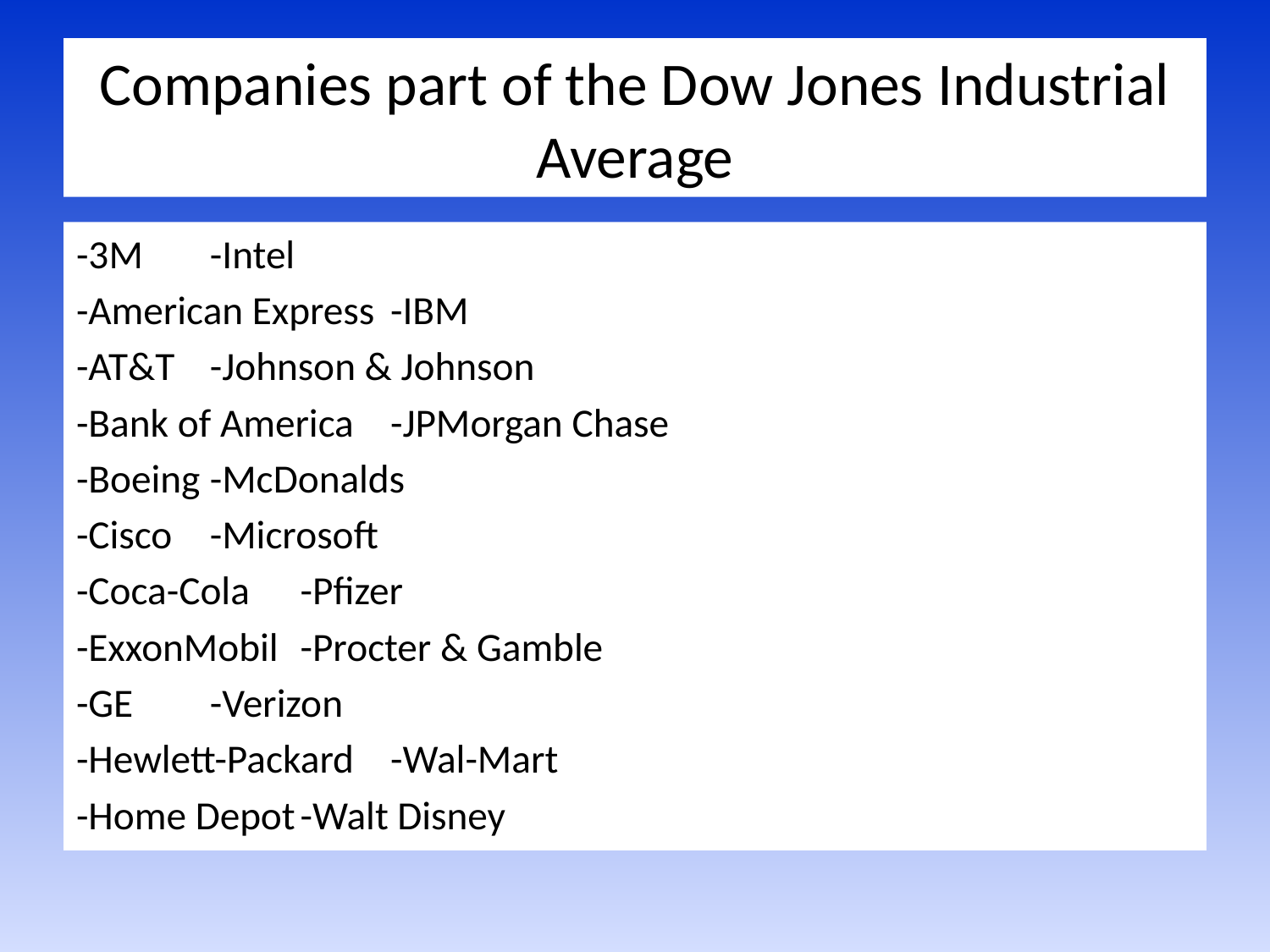

# Companies part of the Dow Jones Industrial Average
-3M				-Intel
-American Express		-IBM
-AT&T				-Johnson & Johnson
-Bank of America		-JPMorgan Chase
-Boeing			-McDonalds
-Cisco				-Microsoft
-Coca-Cola			-Pfizer
-ExxonMobil			-Procter & Gamble
-GE				-Verizon
-Hewlett-Packard		-Wal-Mart
-Home Depot			-Walt Disney